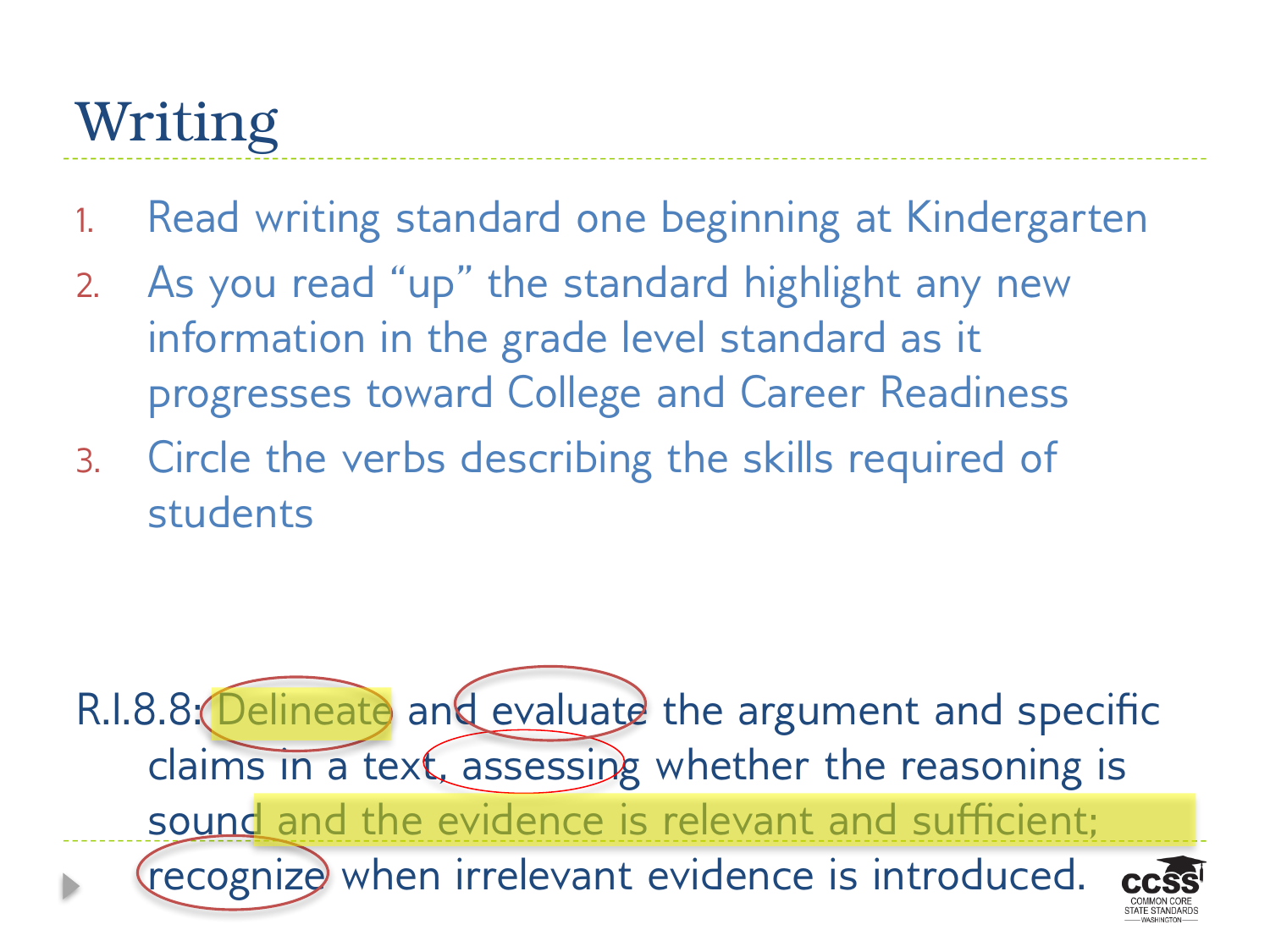

# Writing

Read writing standard one beginning at Kindergarten
As you read “up” the standard highlight any new information in the grade level standard as it progresses toward College and Career Readiness
Circle the verbs describing the skills required of students

R.I.8.8: Delineate and evaluate the argument and specific claims in a text, assessing whether the reasoning is sound and the evidence is relevant and sufficient; recognize when irrelevant evidence is introduced.